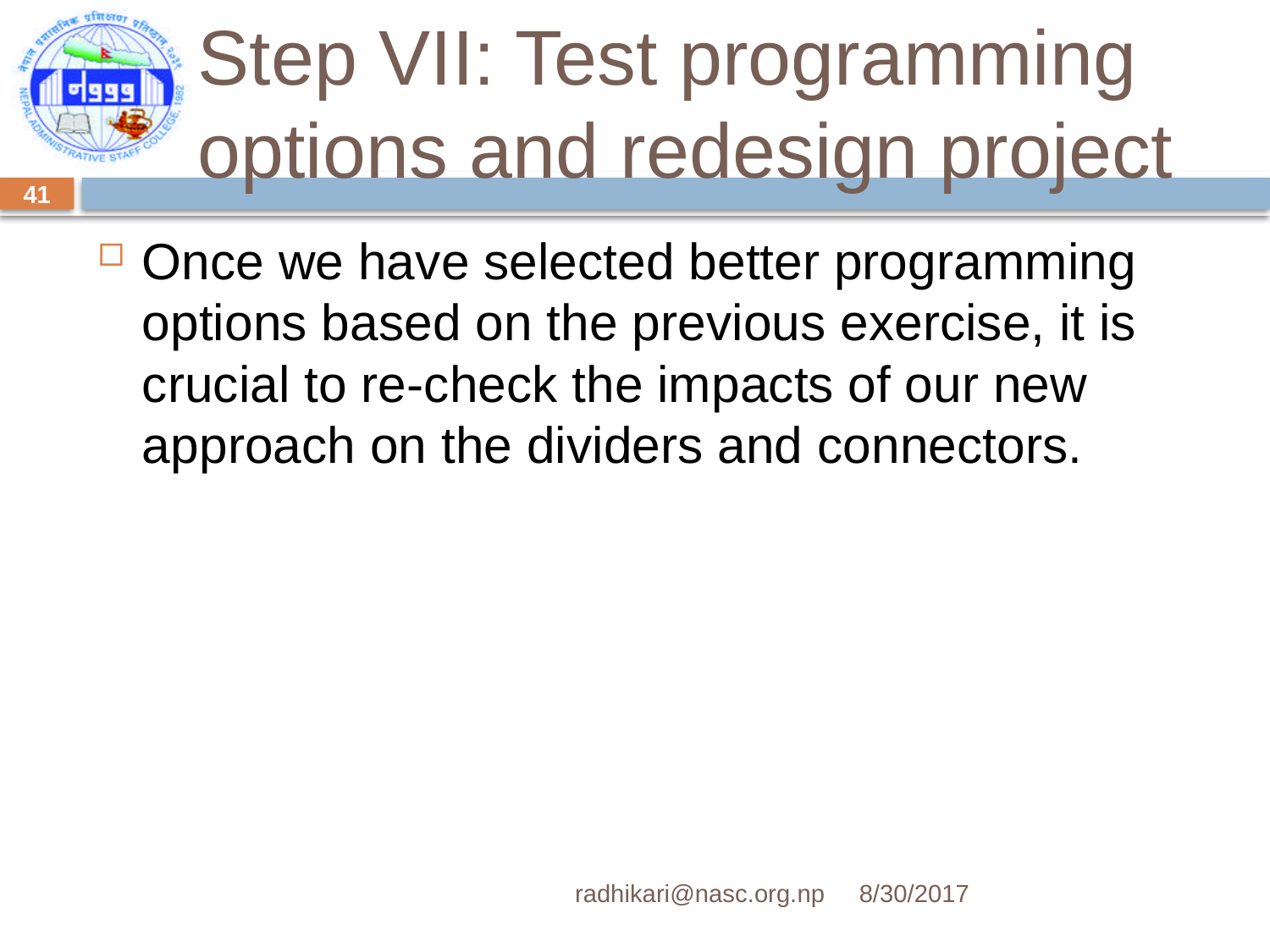

# Step VII: Test programming options and redesign project
41
Once we have selected better programming options based on the previous exercise, it is crucial to re-check the impacts of our new approach on the dividers and connectors.
radhikari@nasc.org.np
8/30/2017